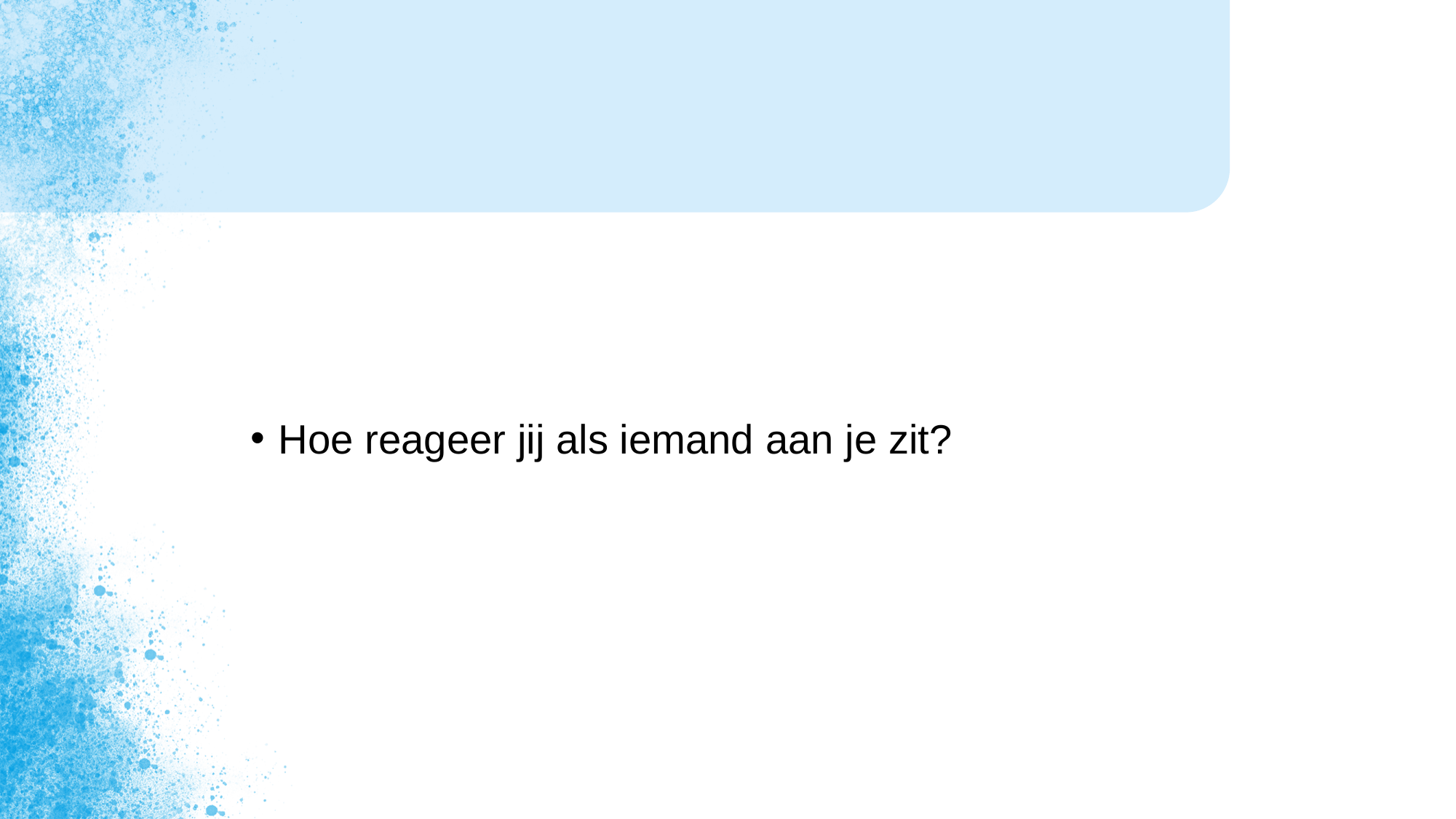

Hoe reageer jij als iemand aan je zit?